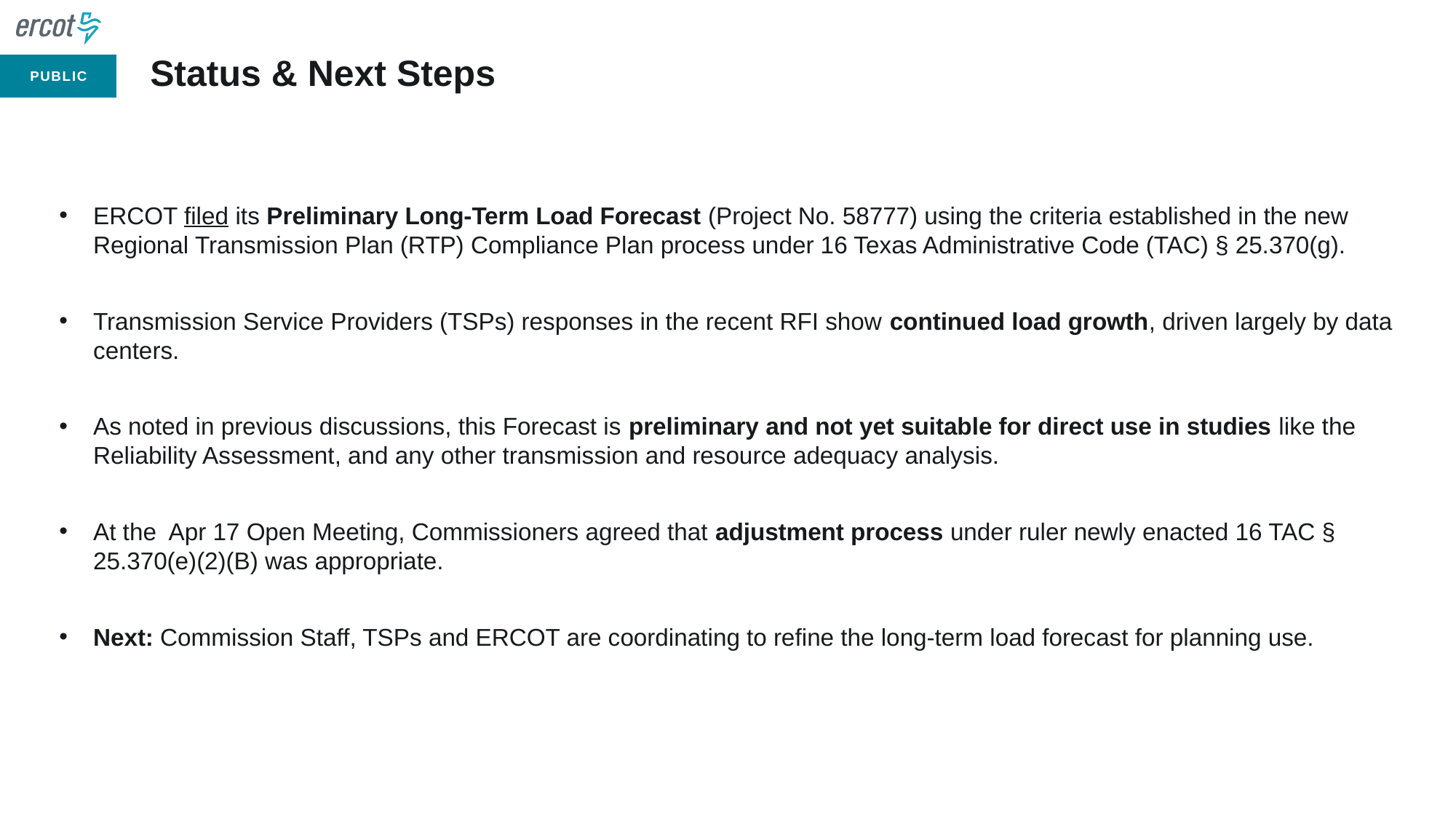

# Status & Next Steps
ERCOT filed its Preliminary Long-Term Load Forecast (Project No. 58777) using the criteria established in the new Regional Transmission Plan (RTP) Compliance Plan process under 16 Texas Administrative Code (TAC) § 25.370(g).

Transmission Service Providers (TSPs) responses in the recent RFI show continued load growth, driven largely by data centers.

As noted in previous discussions, this Forecast is preliminary and not yet suitable for direct use in studies like the Reliability Assessment, and any other transmission and resource adequacy analysis.

At the  Apr 17 Open Meeting, Commissioners agreed that adjustment process under ruler newly enacted 16 TAC § 25.370(e)(2)(B) was appropriate.

Next: Commission Staff, TSPs and ERCOT are coordinating to refine the long-term load forecast for planning use.